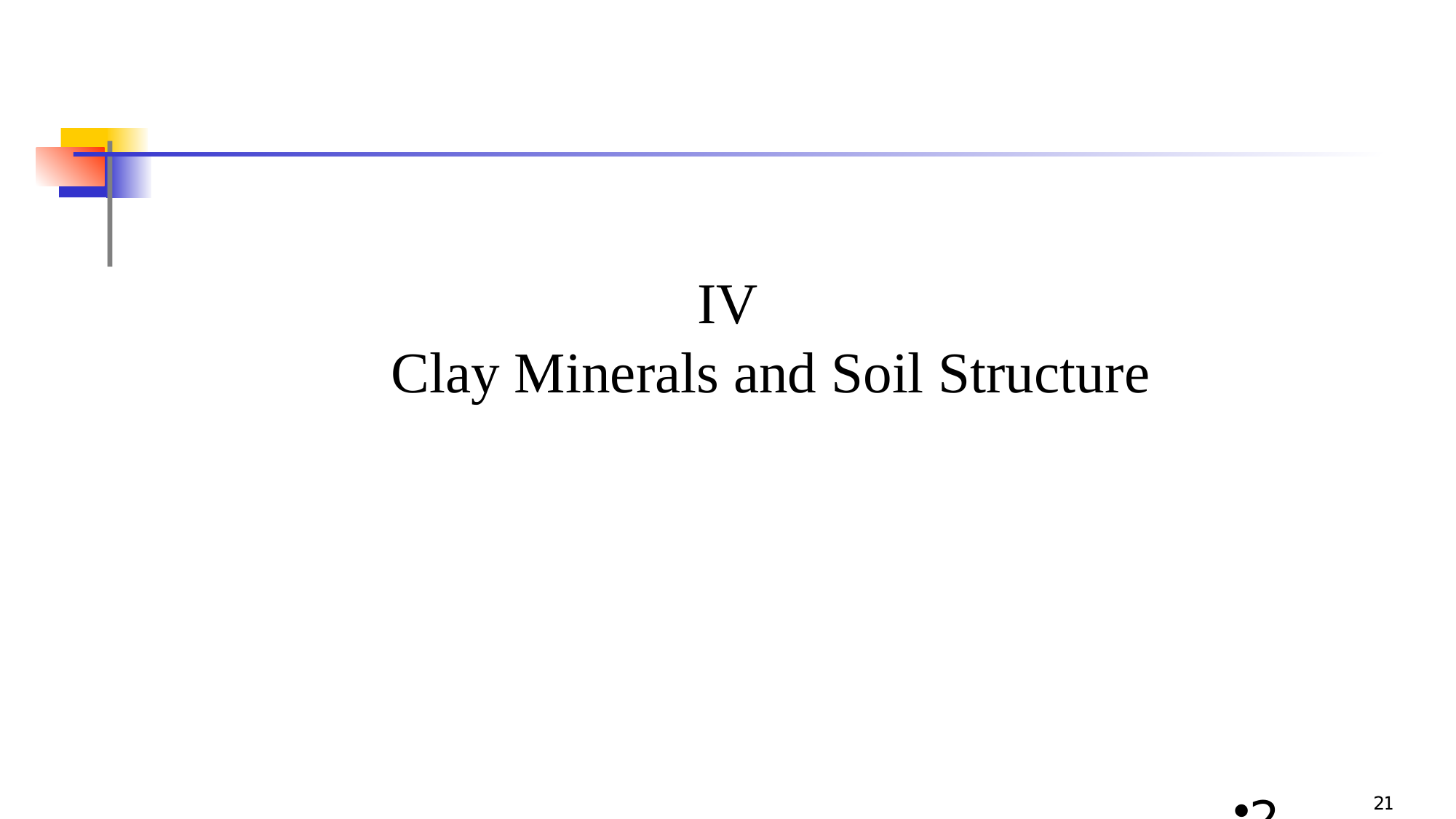

# IV Clay Minerals and Soil Structure
21